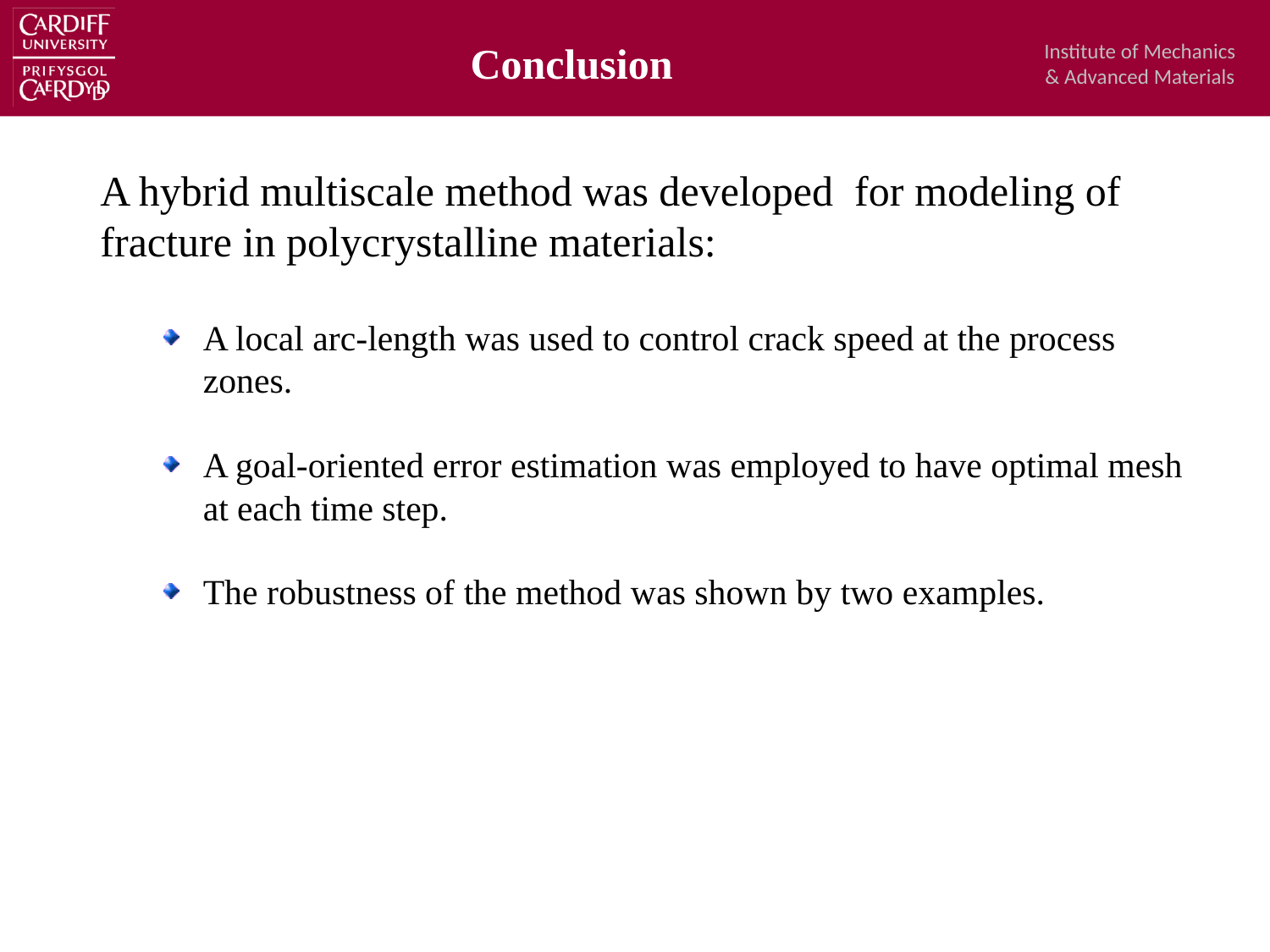

Conclusion
A hybrid multiscale method was developed  for modeling of fracture in polycrystalline materials:

A local arc-length was used to control crack speed at the process zones.

A goal-oriented error estimation was employed to have optimal mesh at each time step.

The robustness of the method was shown by two examples.